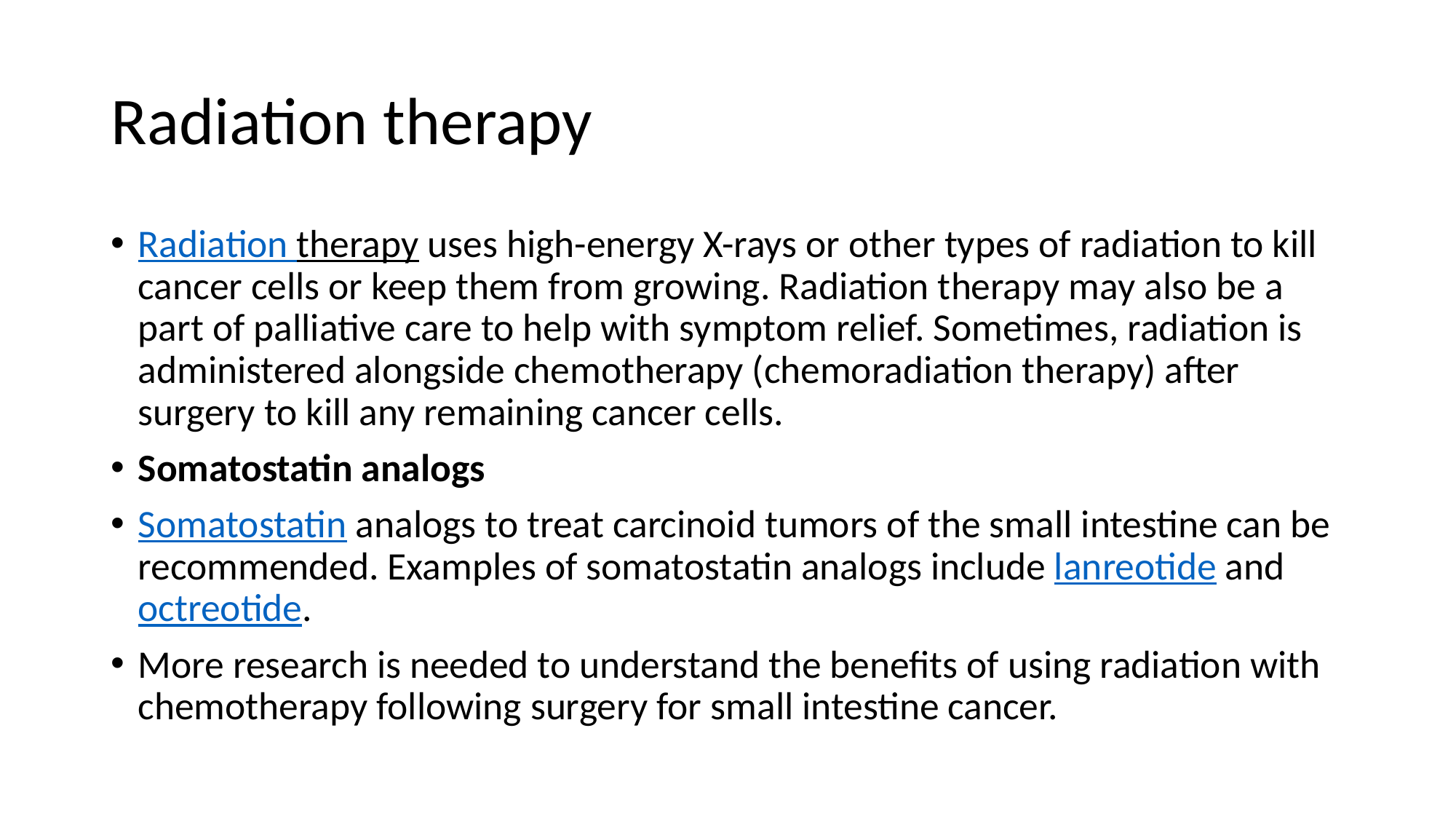

# Radiation therapy
Radiation therapy uses high-energy X-rays or other types of radiation to kill cancer cells or keep them from growing. Radiation therapy may also be a part of palliative care to help with symptom relief. Sometimes, radiation is administered alongside chemotherapy (chemoradiation therapy) after surgery to kill any remaining cancer cells.
Somatostatin analogs
Somatostatin analogs to treat carcinoid tumors of the small intestine can be recommended. Examples of somatostatin analogs include lanreotide and octreotide.
More research is needed to understand the benefits of using radiation with chemotherapy following surgery for small intestine cancer.